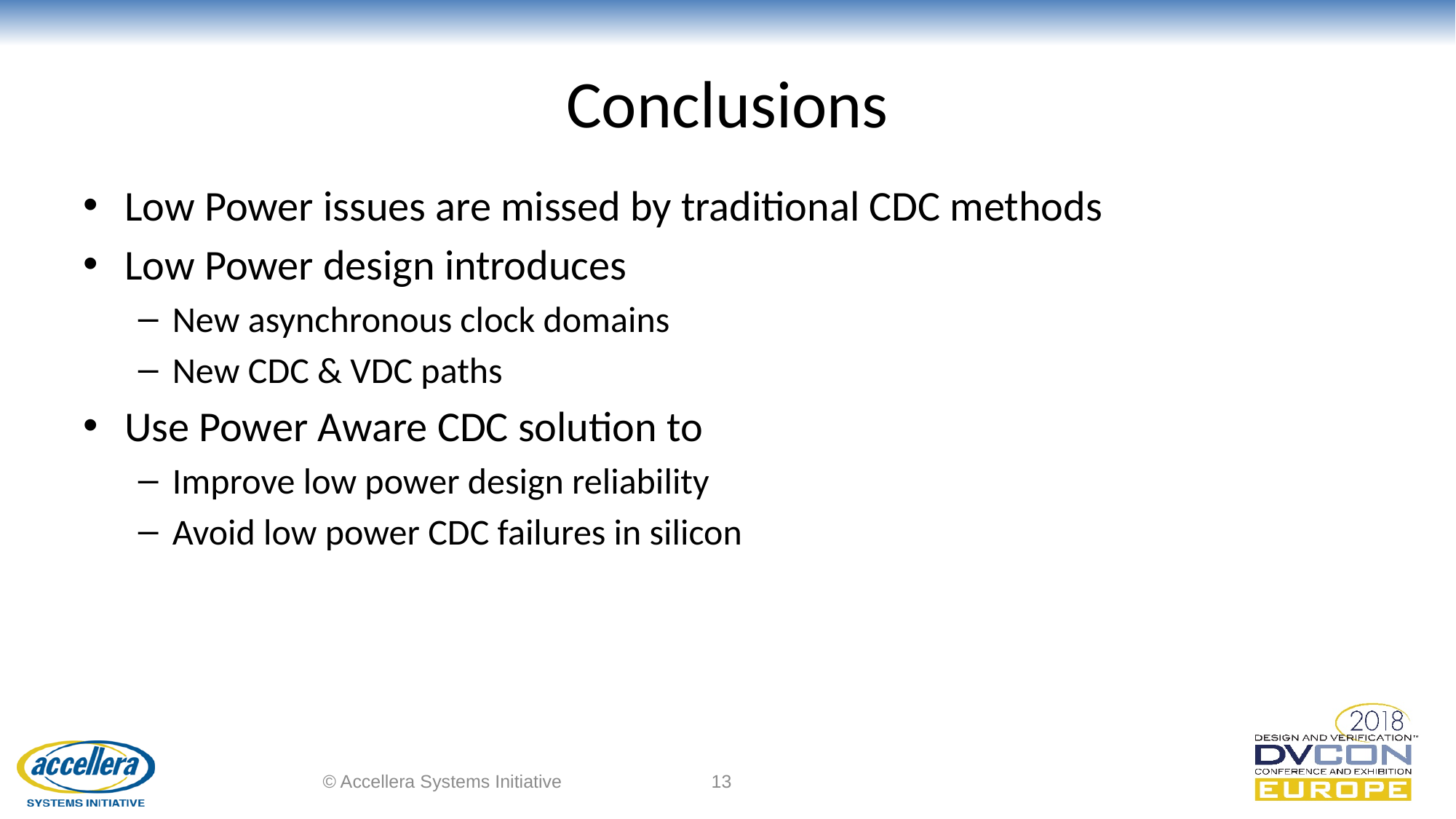

# Conclusions
Low Power issues are missed by traditional CDC methods
Low Power design introduces
New asynchronous clock domains
New CDC & VDC paths
Use Power Aware CDC solution to
Improve low power design reliability
Avoid low power CDC failures in silicon
© Accellera Systems Initiative
13